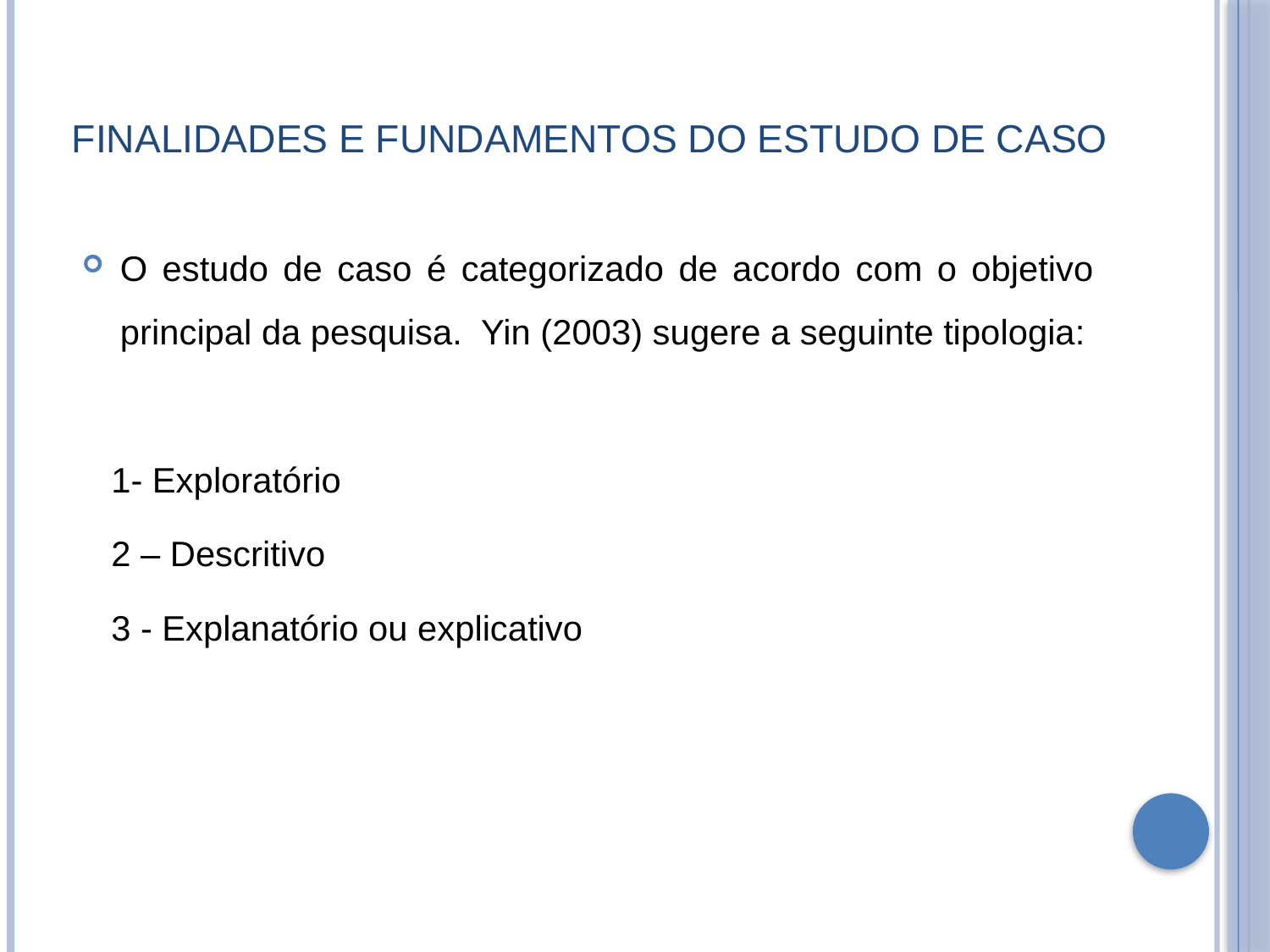

# Finalidades E Fundamentos Do Estudo De Caso
O estudo de caso é categorizado de acordo com o objetivo principal da pesquisa.  Yin (2003) sugere a seguinte tipologia:

   1- Exploratório
   2 – Descritivo
   3 - Explanatório ou explicativo